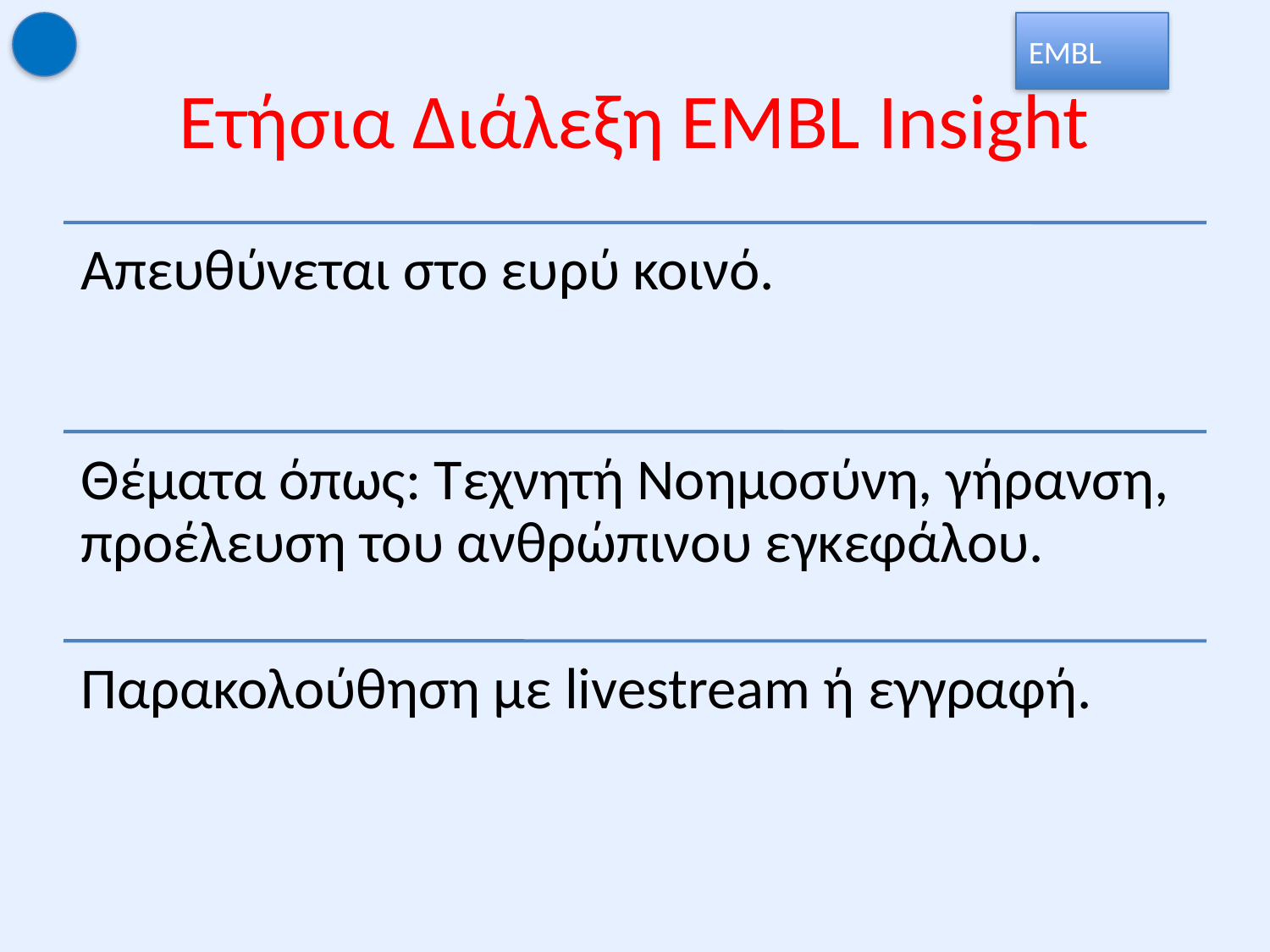

EMBL
# Ετήσια Διάλεξη EMBL Insight
Απευθύνεται στο ευρύ κοινό.
Θέματα όπως: Τεχνητή Νοημοσύνη, γήρανση, προέλευση του ανθρώπινου εγκεφάλου.
Παρακολούθηση με livestream ή εγγραφή.